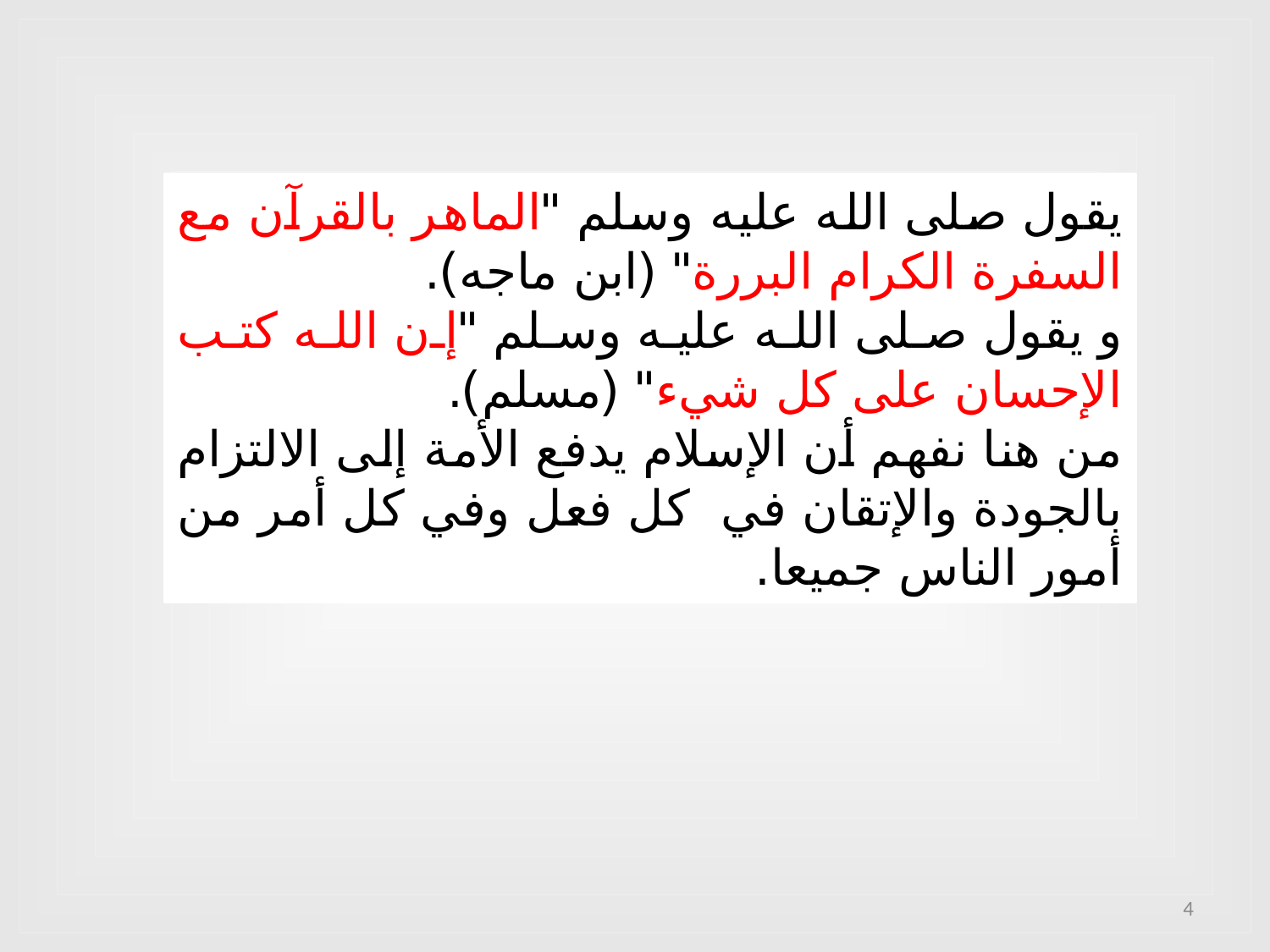

يقول صلى الله عليه وسلم "الماهر بالقرآن مع السفرة الكرام البررة" (ابن ماجه).
و يقول صلى الله عليه وسلم "إن الله كتب الإحسان على كل شيء" (مسلم).
من هنا نفهم أن الإسلام يدفع الأمة إلى الالتزام بالجودة والإتقان في  كل فعل وفي كل أمر من أمور الناس جميعا.
4